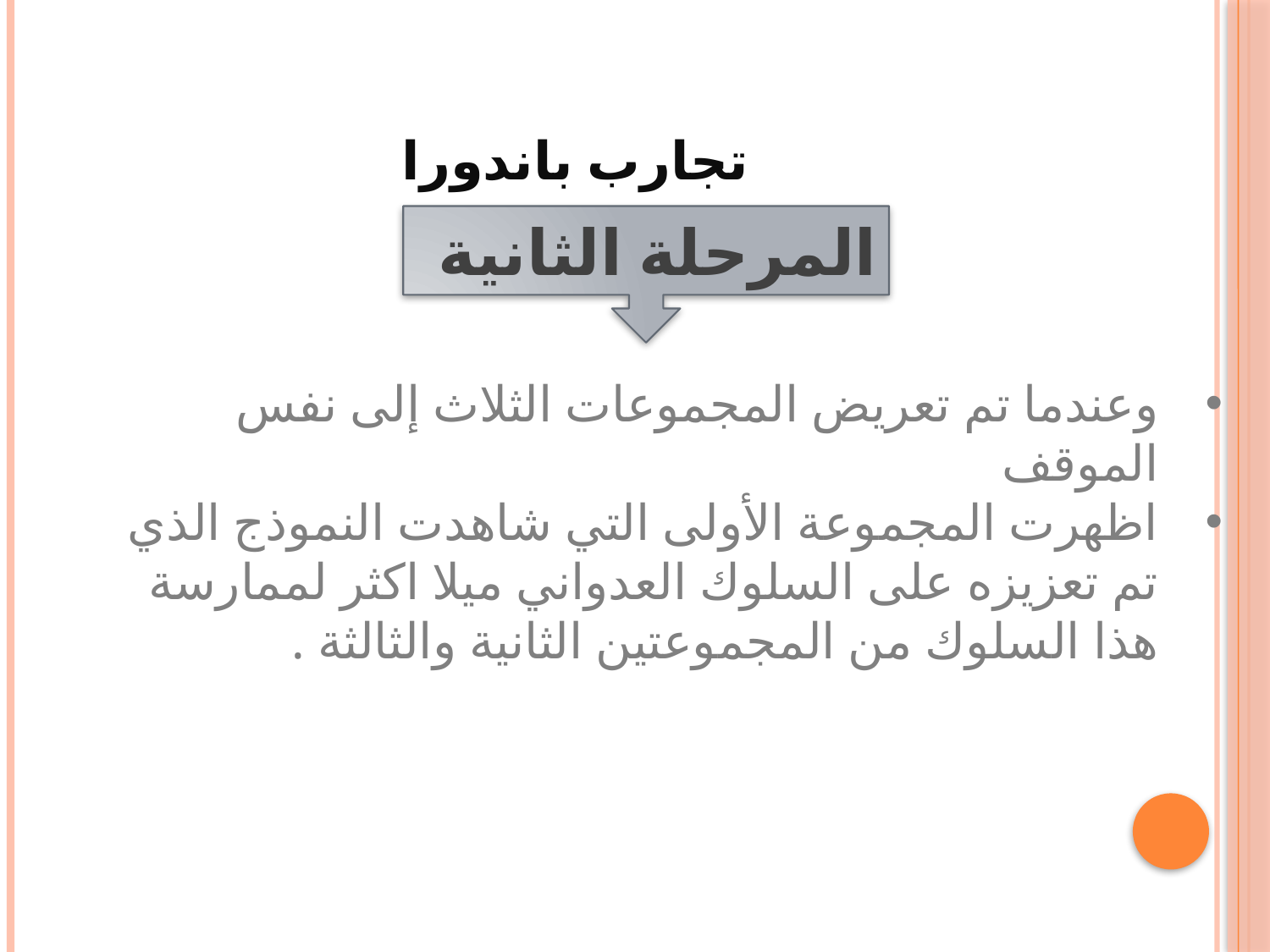

# تجارب باندورا
المرحلة الثانية
وعندما تم تعريض المجموعات الثلاث إلى نفس الموقف
اظهرت المجموعة الأولى التي شاهدت النموذج الذي تم تعزيزه على السلوك العدواني ميلا اكثر لممارسة هذا السلوك من المجموعتين الثانية والثالثة .